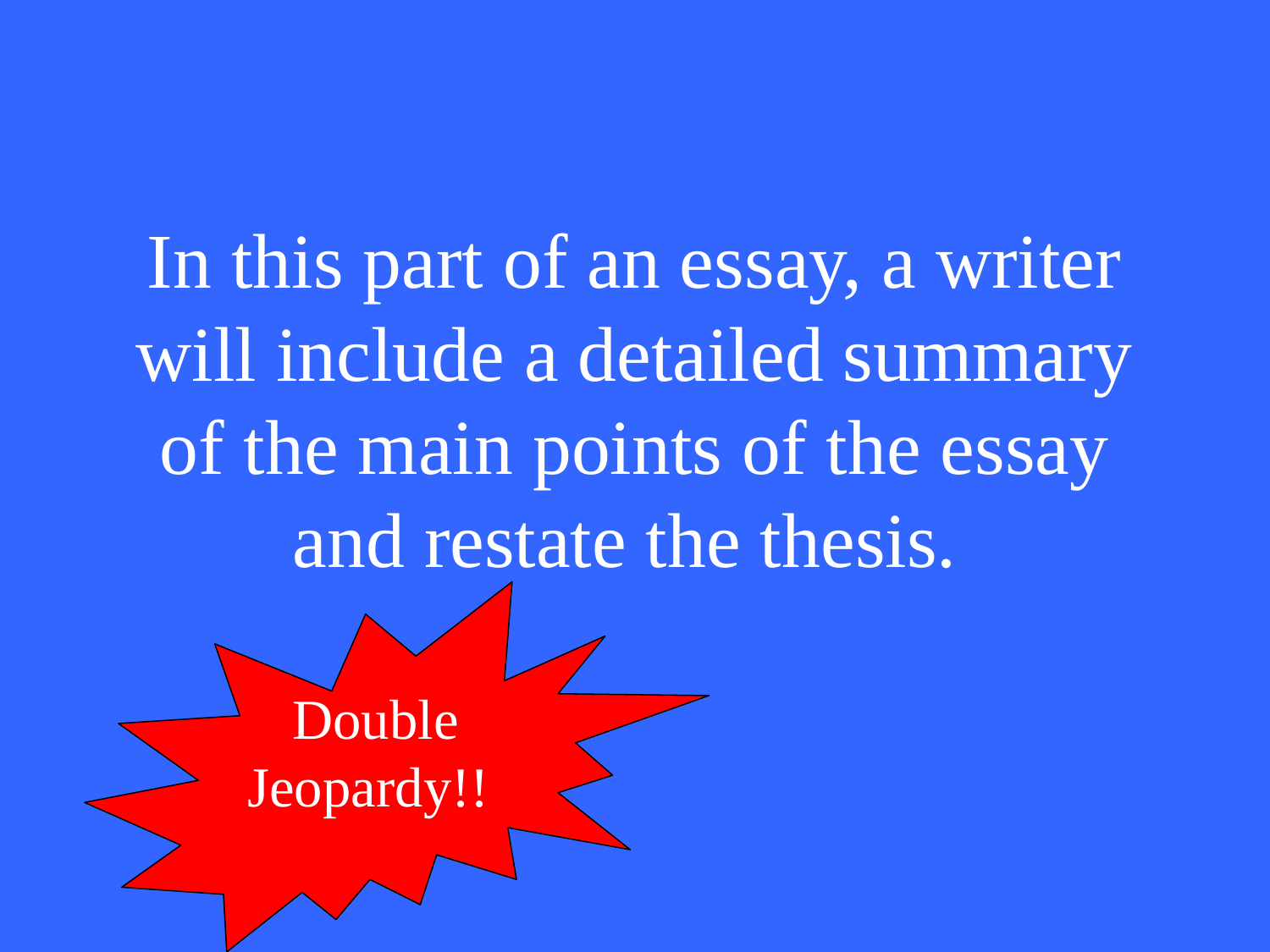

# In this part of an essay, a writer will include a detailed summary of the main points of the essay and restate the thesis.

Double
Jeopardy!!